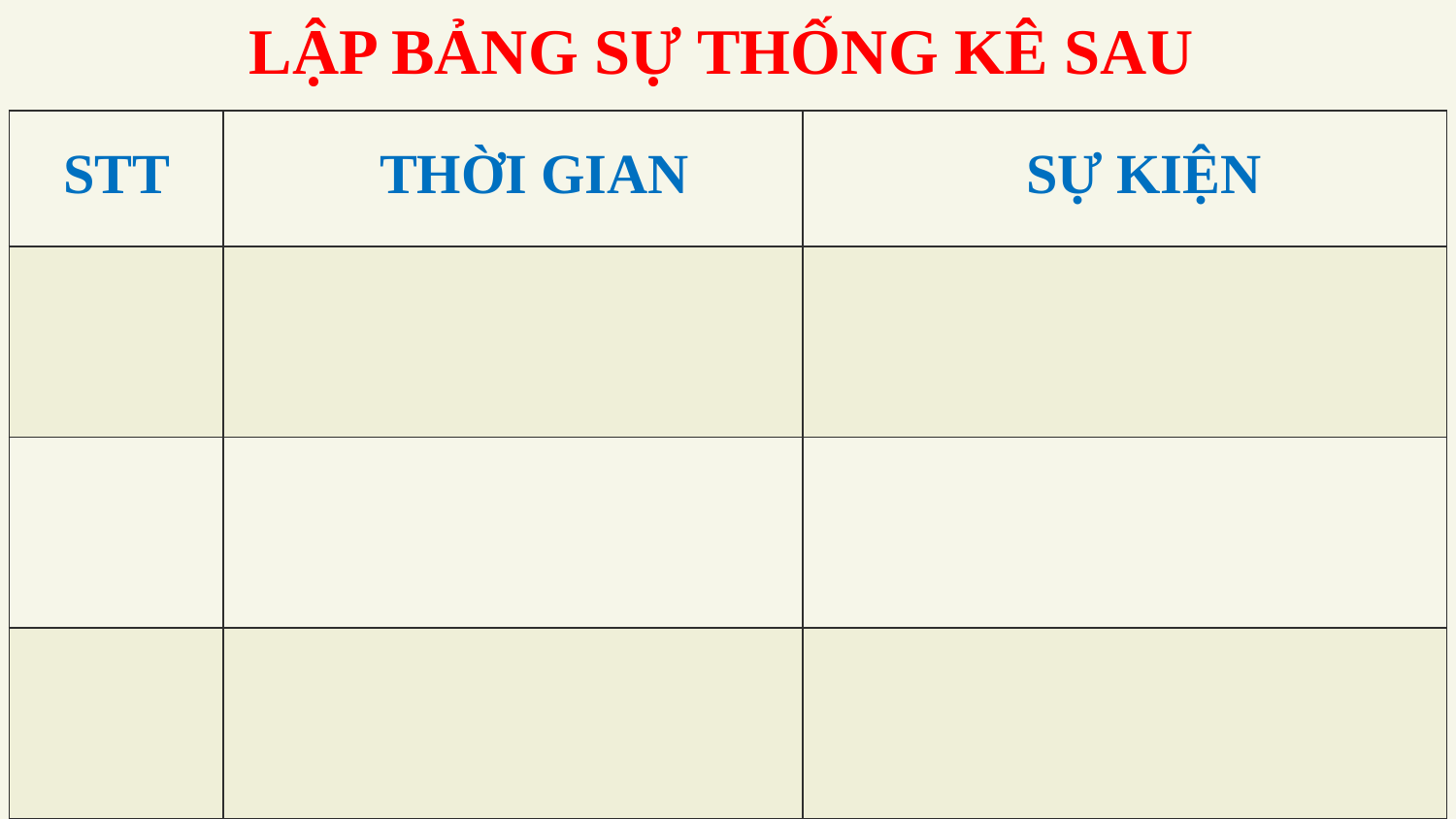

LẬP BẢNG SỰ THỐNG KÊ SAU
|  |  |  |
| --- | --- | --- |
|  |  |  |
|  |  |  |
|  |  |  |
STT
THỜI GIAN
SỰ KIỆN